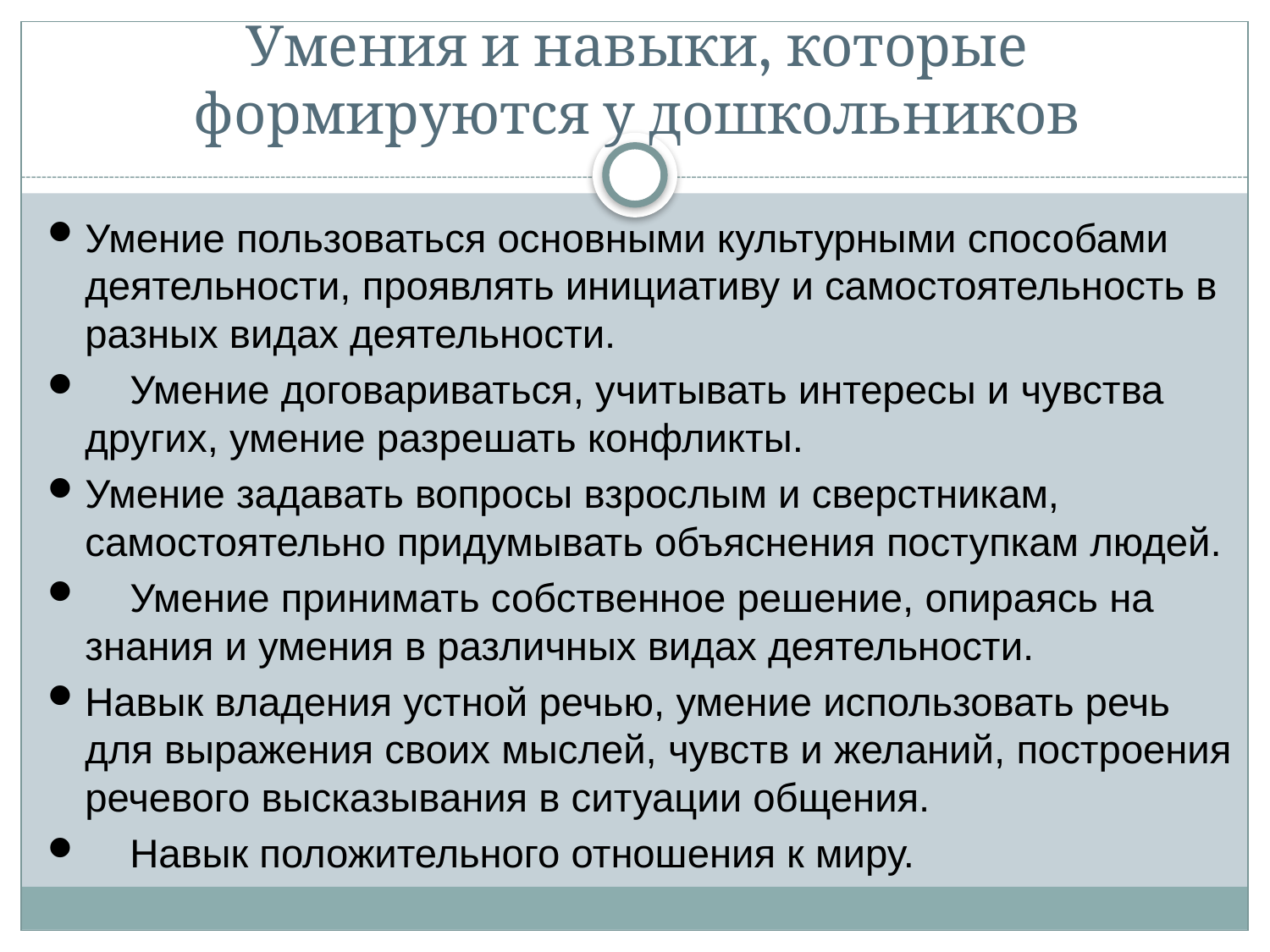

# Умения и навыки, которые формируются у дошкольников
Умение пользоваться основными культурными способами деятельности, проявлять инициативу и самостоятельность в разных видах деятельности.
    Умение договариваться, учитывать интересы и чувства других, умение разрешать конфликты.
Умение задавать вопросы взрослым и сверстникам, самостоятельно придумывать объяснения поступкам людей.
    Умение принимать собственное решение, опираясь на знания и умения в различных видах деятельности.
Навык владения устной речью, умение использовать речь для выражения своих мыслей, чувств и желаний, построения речевого высказывания в ситуации общения.
    Навык положительного отношения к миру.